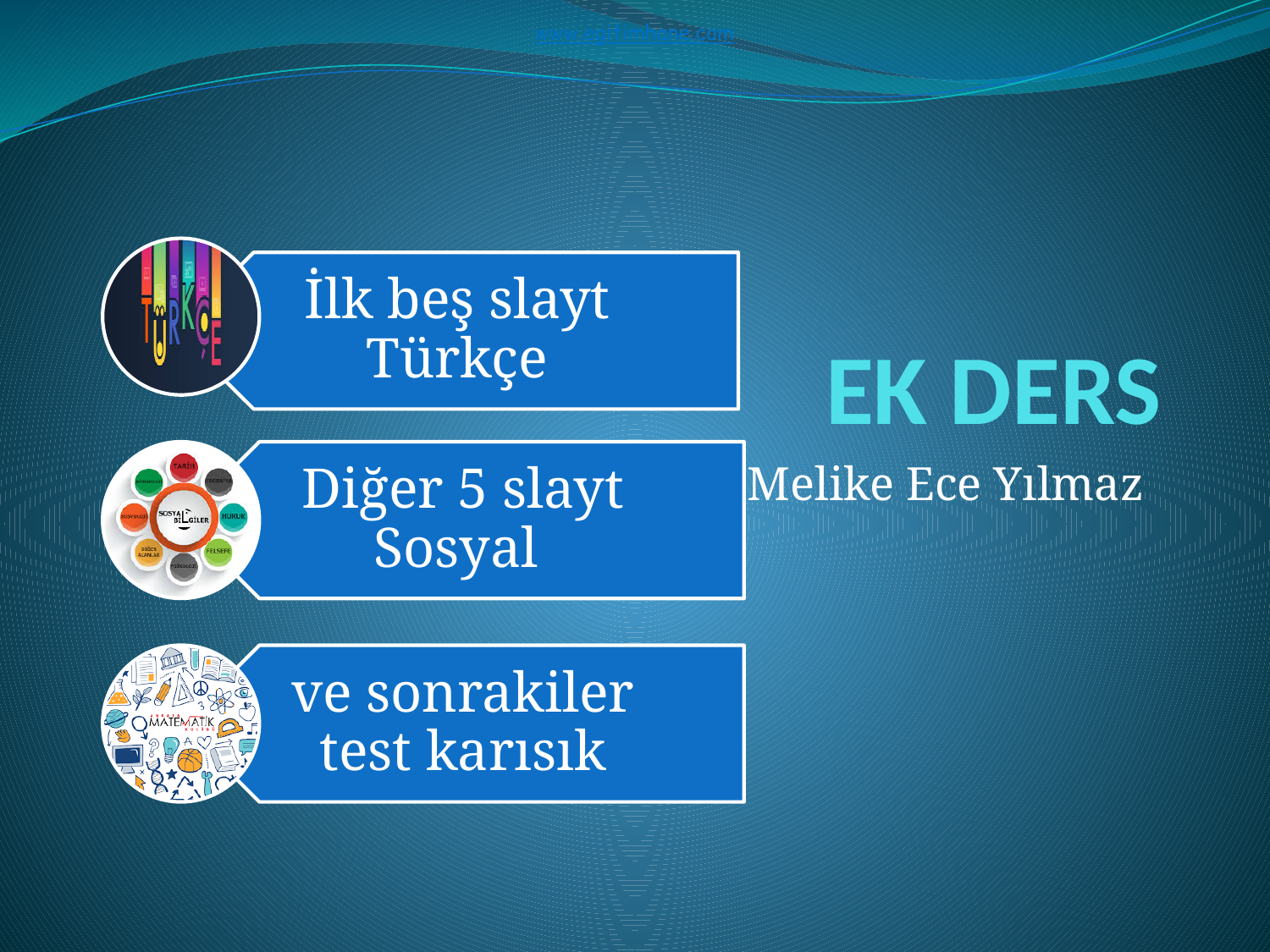

www.egitimhane.com
# EK DERS
İlk beş slayt Türkçe
Diğer 5 slayt Sosyal
ve sonrakiler test karısık
Melike Ece Yılmaz